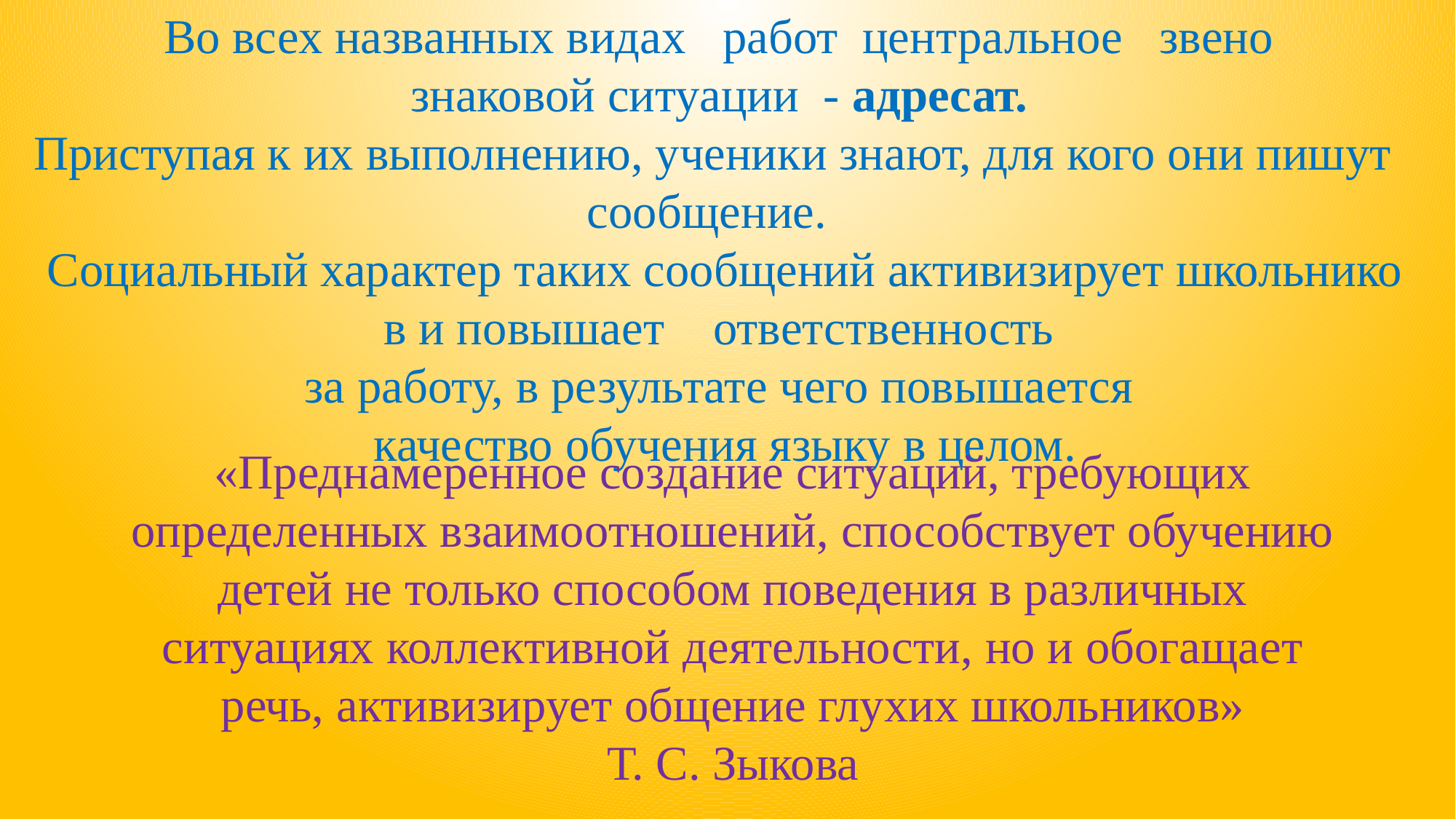

Во всех названных видах   работ  центральное   звено
 знаковой ситуации  - адресат.
Приступая к их выполнению, ученики знают, для кого они пишут сообщение.    Социальный характер таких сообщений активизирует школьников и повышает    ответственность за работу, в результате чего повышается
 качество обучения языку в целом.
«Преднамеренное создание ситуаций, требующих определенных взаимоотношений, способствует обучению детей не только способом поведения в различных ситуациях коллективной деятельности, но и обогащает речь, активизирует общение глухих школьников»
Т. С. Зыкова